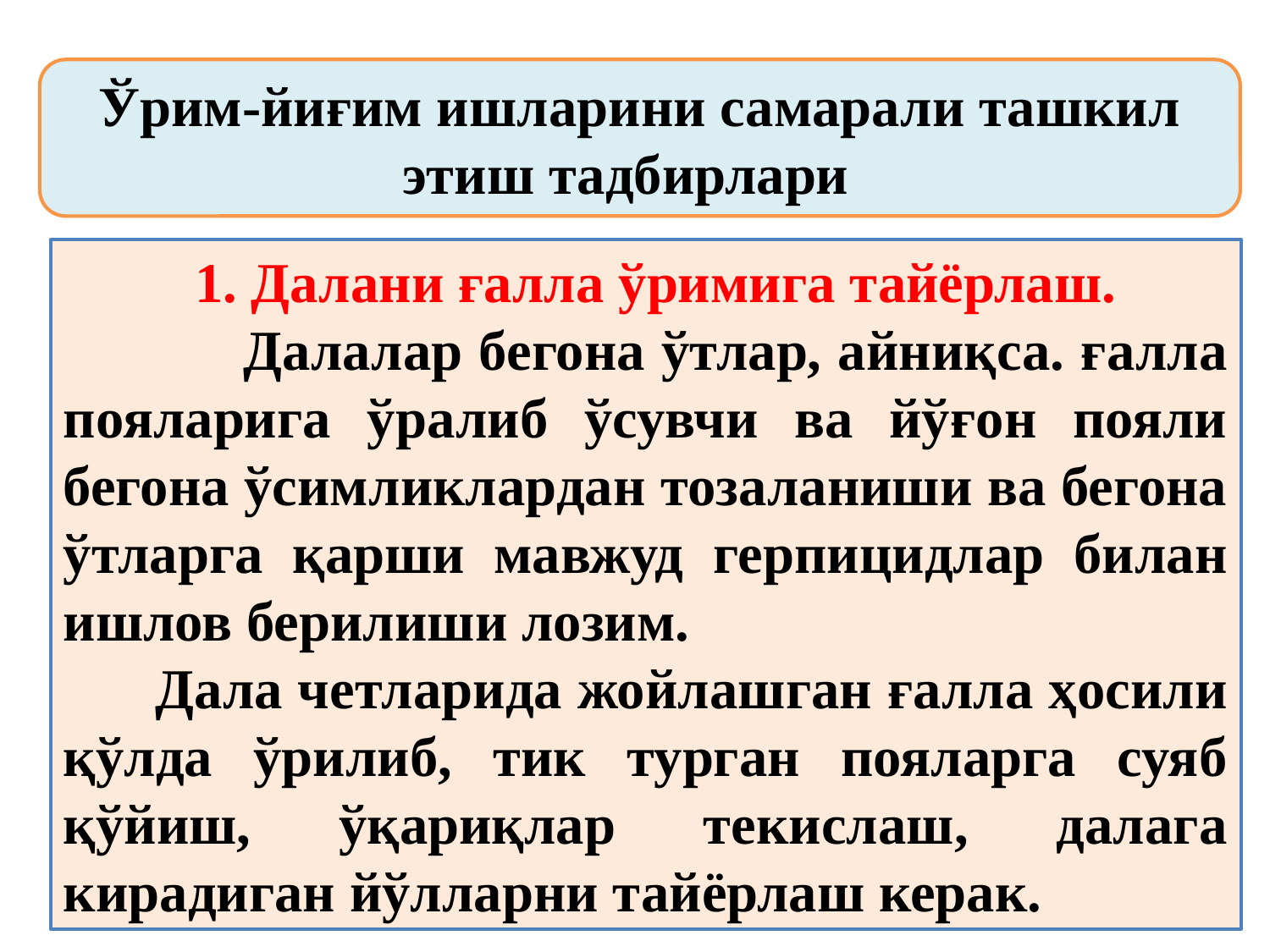

Ўрим-йиғим ишларини самарали ташкил этиш тадбирлари
      1. Далани ғалла ўримига тайёрлаш.
           Далалар бегона ўтлар, айниқса. ғалла пояларига ўралиб ўсувчи ва йўғон пояли бегона ўсимликлардан тозаланиши ва бегона ўтларга қарши мавжуд герпицидлар билан ишлов берилиши лозим.
      Дала четларида жойлашган ғалла ҳосили қўлда ўрилиб, тик турган пояларга суяб қўйиш, ўқариқлар текислаш, далага кирадиган йўлларни тайёрлаш керак.